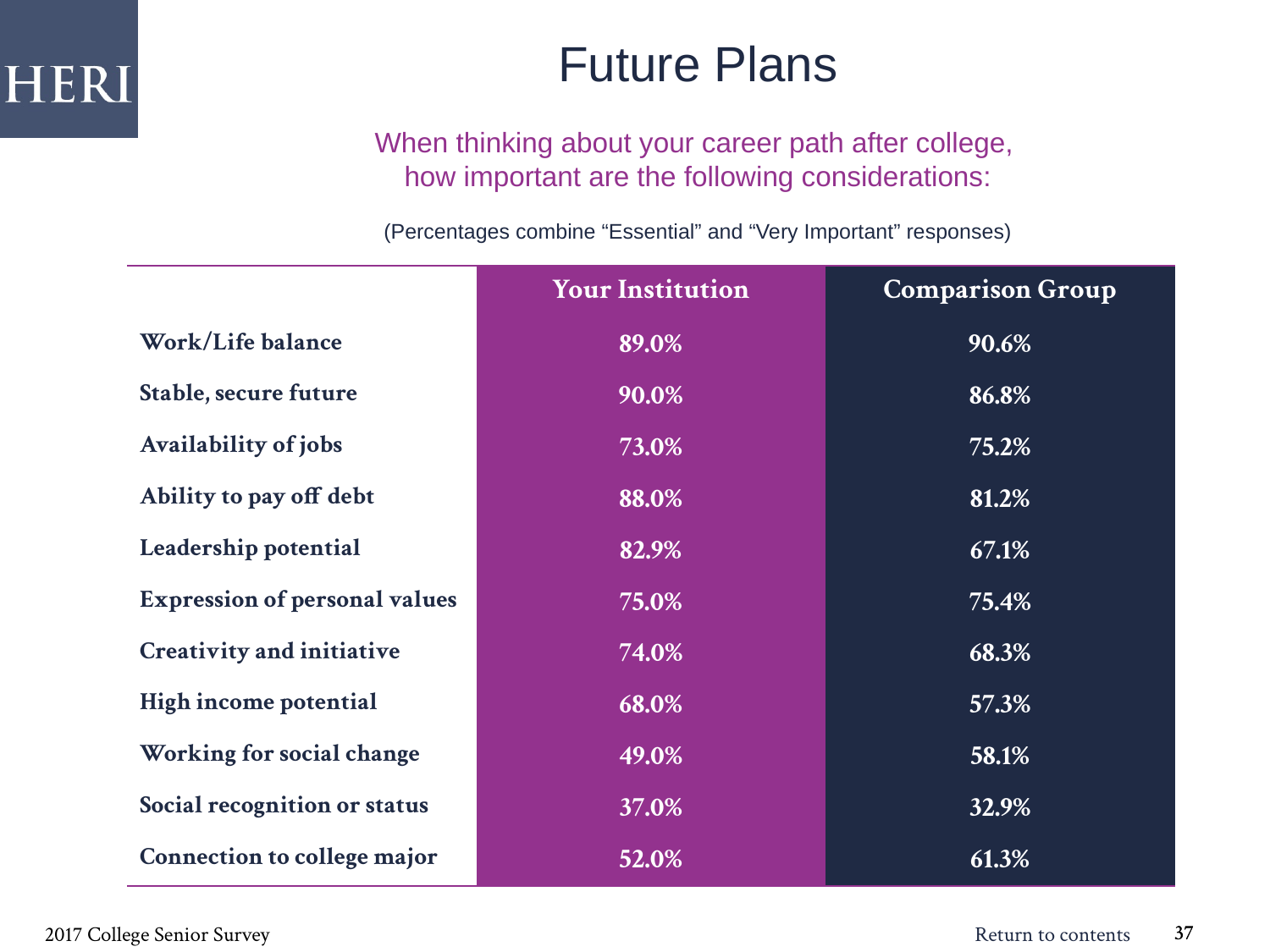

Future Plans
When thinking about your career path after college,
how important are the following considerations:
(Percentages combine “Essential” and “Very Important” responses)
|  | Your Institution | Comparison Group |
| --- | --- | --- |
| Work/Life balance | 89.0% | 90.6% |
| Stable, secure future | 90.0% | 86.8% |
| Availability of jobs | 73.0% | 75.2% |
| Ability to pay off debt | 88.0% | 81.2% |
| Leadership potential | 82.9% | 67.1% |
| Expression of personal values | 75.0% | 75.4% |
| Creativity and initiative | 74.0% | 68.3% |
| High income potential | 68.0% | 57.3% |
| Working for social change | 49.0% | 58.1% |
| Social recognition or status | 37.0% | 32.9% |
| Connection to college major | 52.0% | 61.3% |
2017 College Senior Survey
37
37